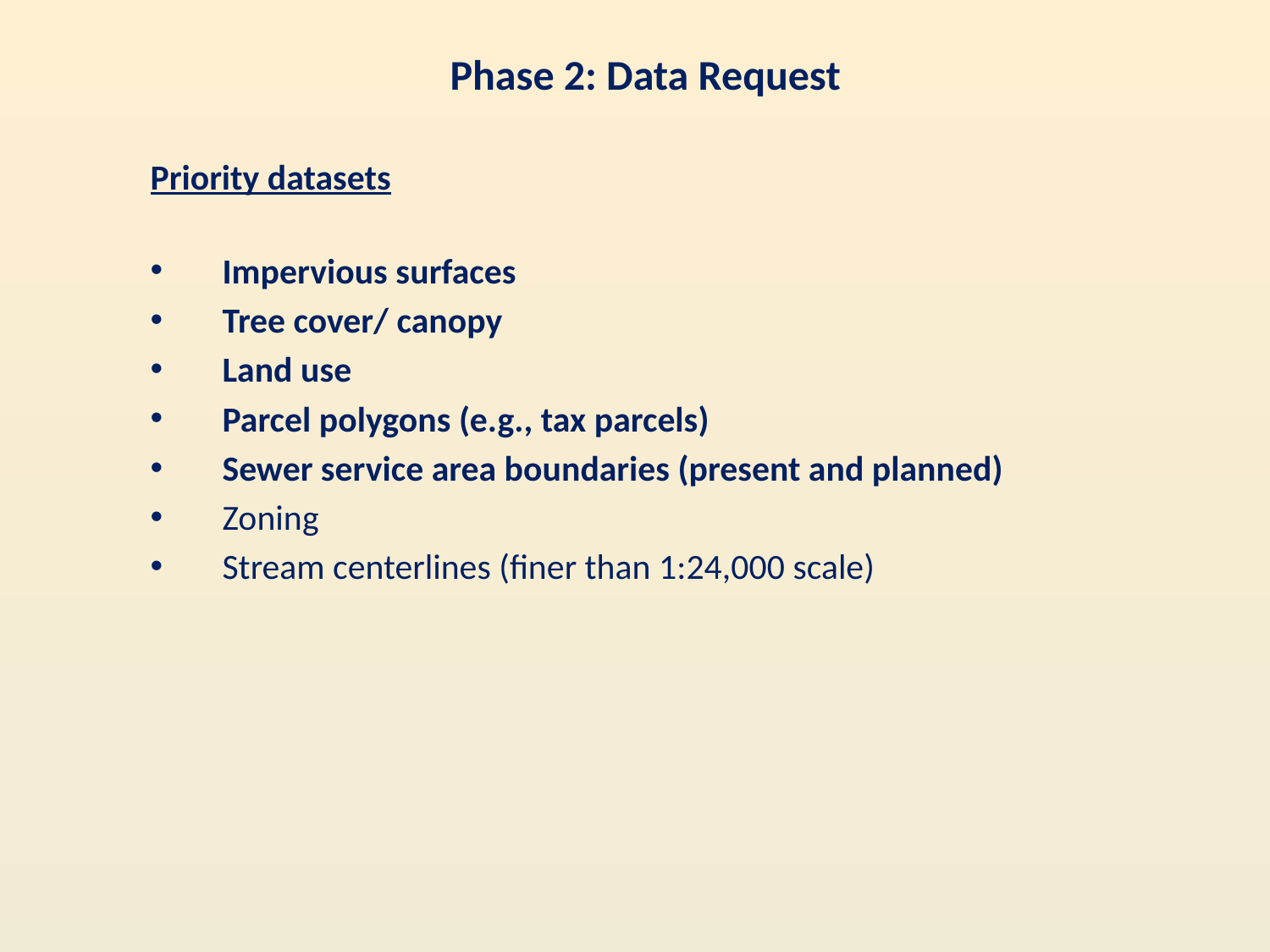

Phase 2: Data Request
Priority datasets

Impervious surfaces
Tree cover/ canopy
Land use
Parcel polygons (e.g., tax parcels)
Sewer service area boundaries (present and planned)
Zoning
Stream centerlines (finer than 1:24,000 scale)